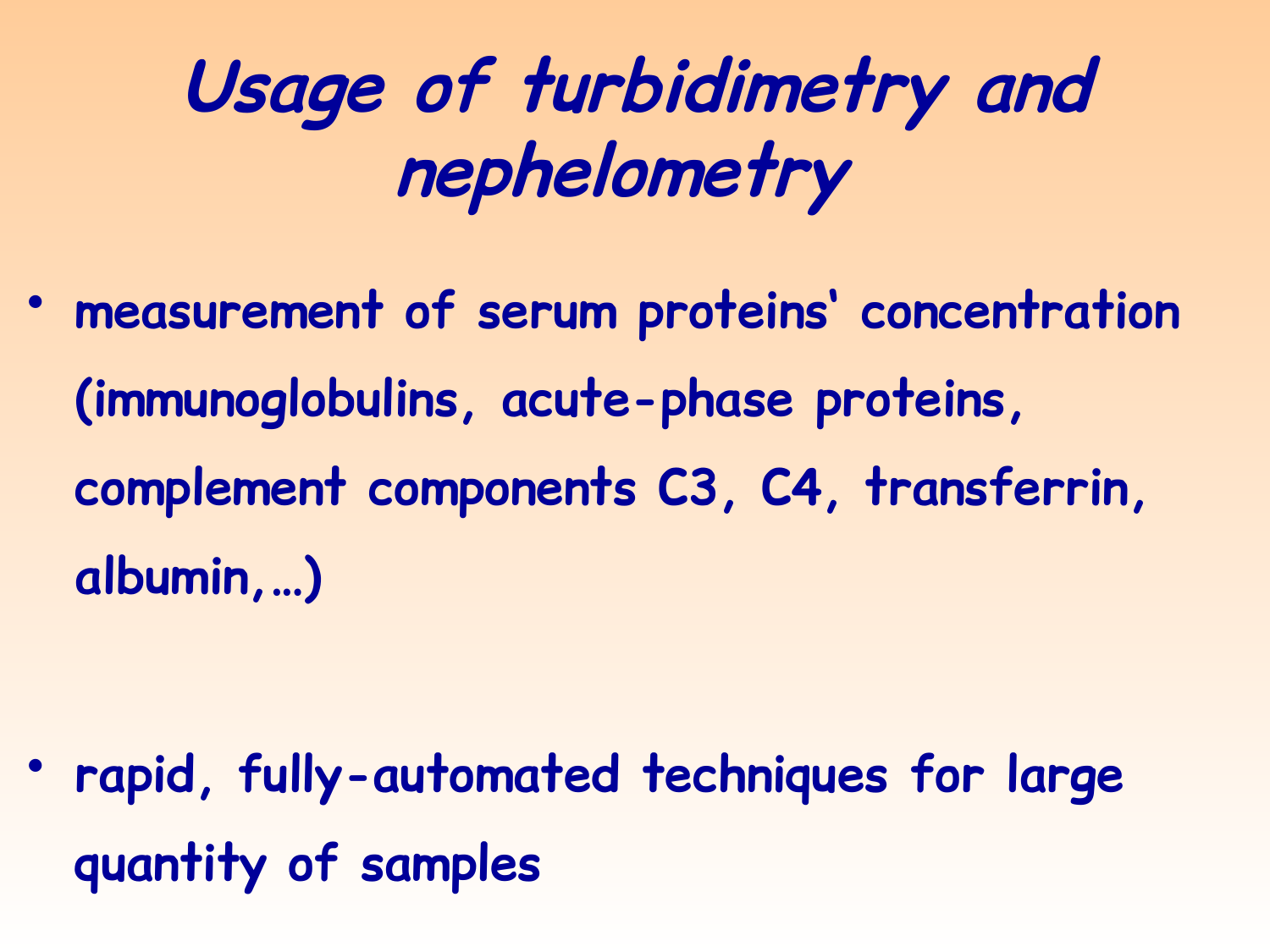

# Usage of turbidimetry and nephelometry
measurement of serum proteins‘ concentration (immunoglobulins, acute-phase proteins, complement components C3, C4, transferrin, albumin,…)

rapid, fully-automated techniques for large quantity of samples